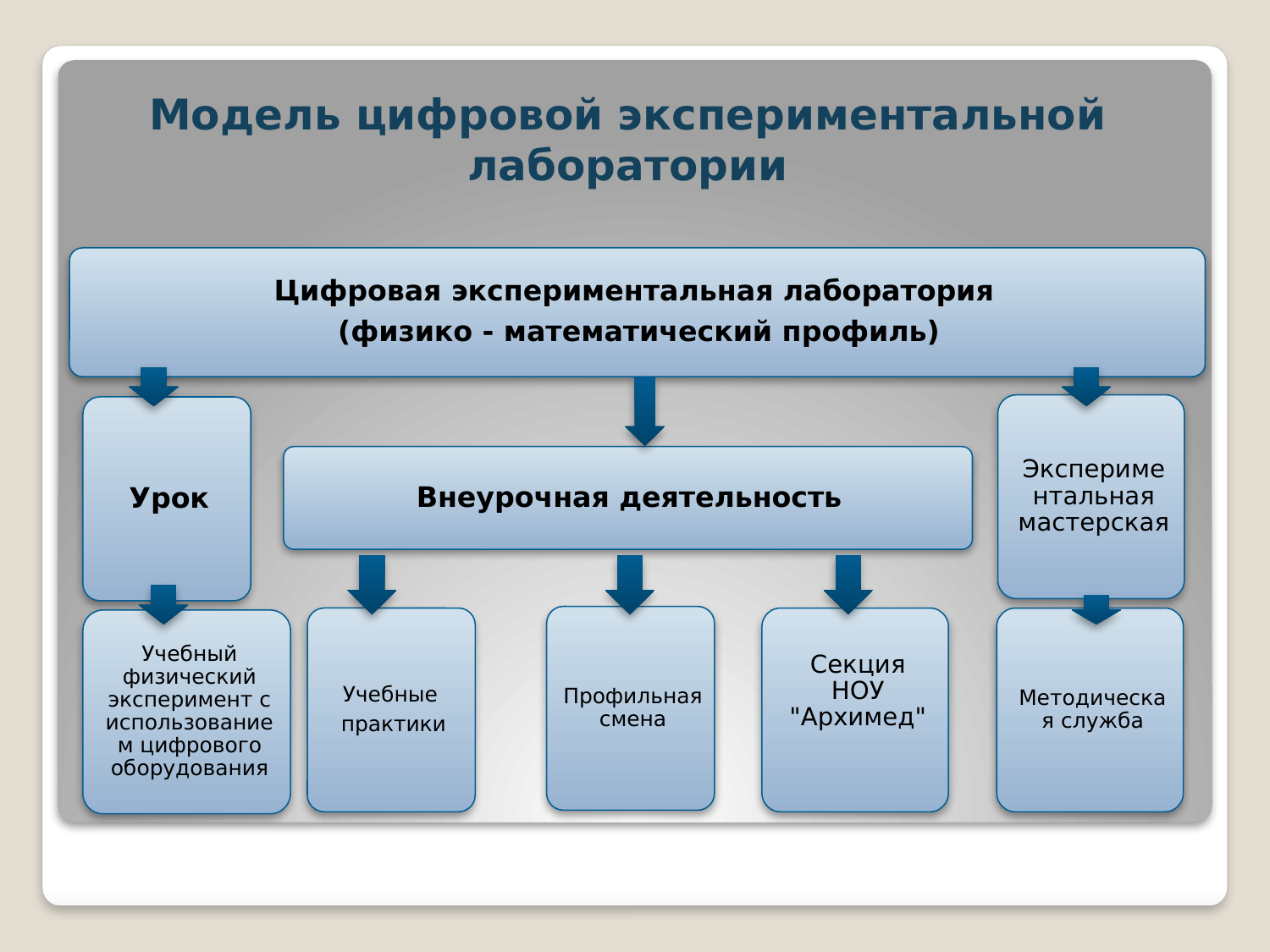

# Модель цифровой экспериментальной лаборатории
Цифровая экспериментальная лаборатория
(физико - математический профиль)
Урок
Внеурочная деятельность
Учебный физический эксперимент с использованием цифрового оборудования
Учебные
практики
Профильная смена
Методическая служба
Секция НОУ "Архимед"

Экспериментальная мастерская